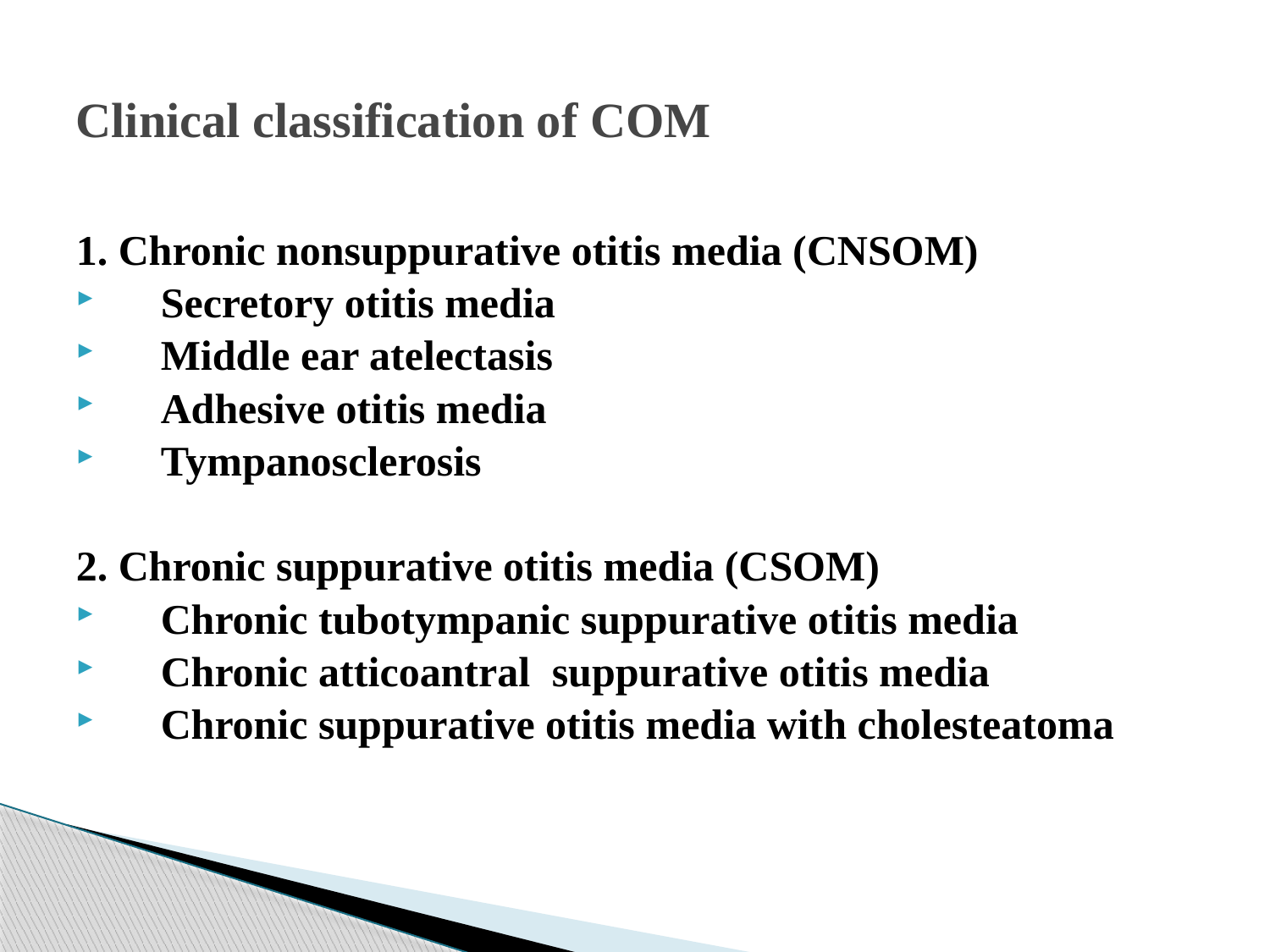

# Clinical classification of COM
1. Chronic nonsuppurative otitis media (CNSOM)
Secretory otitis media
Middle ear atelectasis
Adhesive otitis media
Tympanosclerosis

2. Chronic suppurative otitis media (CSOM)
Chronic tubotympanic suppurative otitis media
Chronic atticoantral  suppurative otitis media
Chronic suppurative otitis media with cholesteatoma